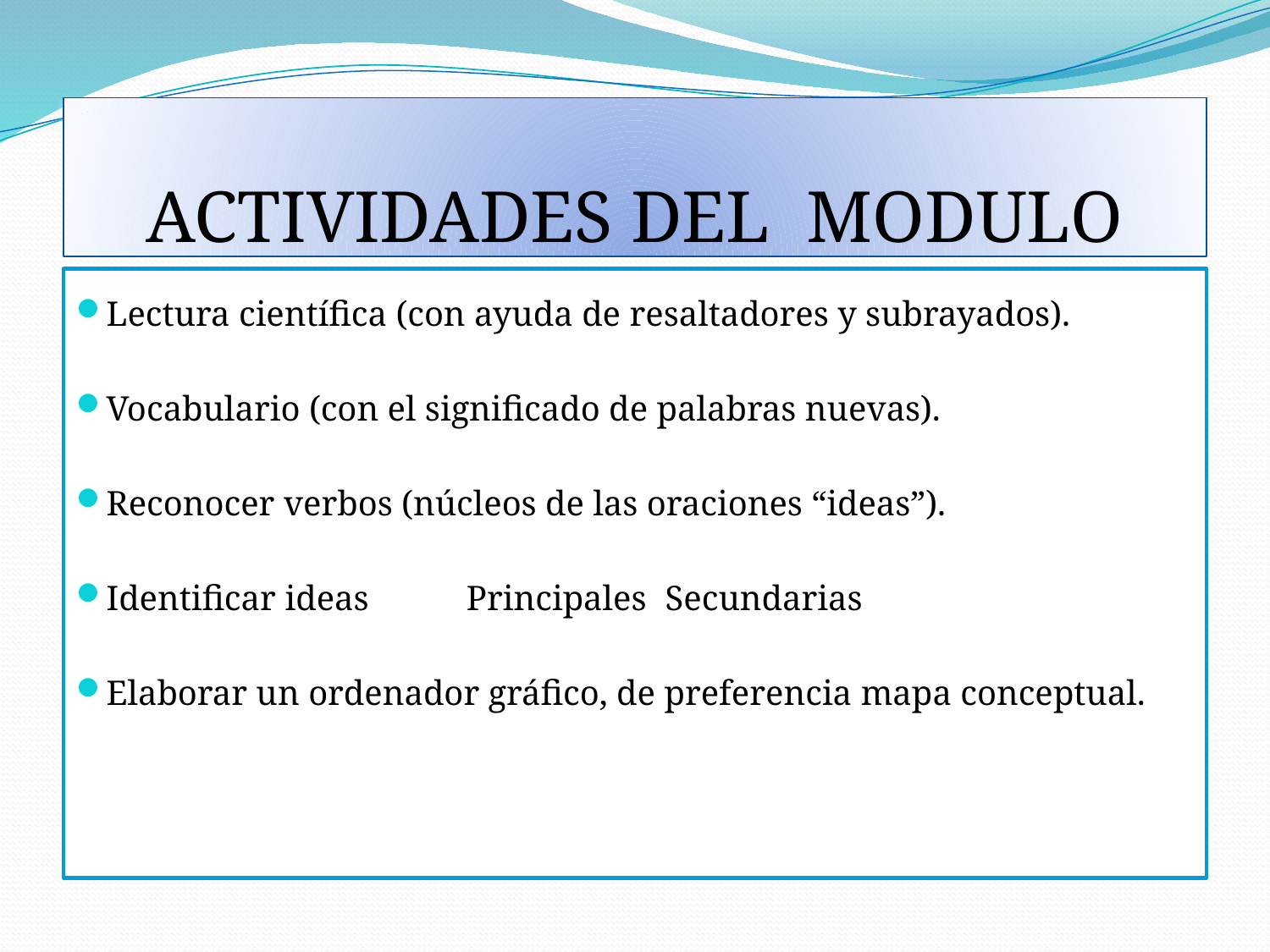

# ACTIVIDADES DEL  MODULO

Lectura científica (con ayuda de resaltadores y subrayados).

Vocabulario (con el significado de palabras nuevas).

Reconocer verbos (núcleos de las oraciones “ideas”).

Identificar ideas           Principales  Secundarias

Elaborar un ordenador gráfico, de preferencia mapa conceptual.